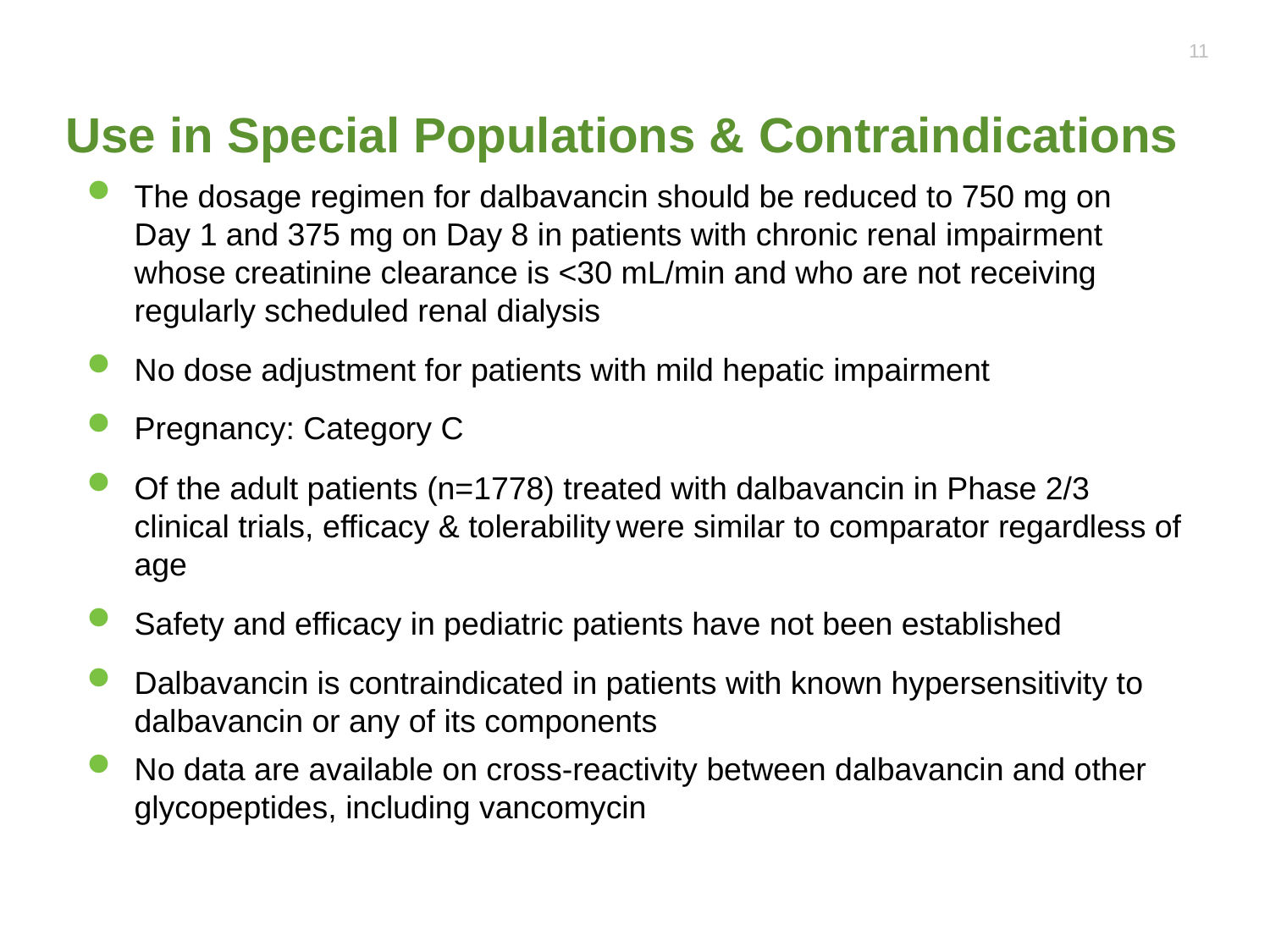

# Use in Special Populations & Contraindications
11
The dosage regimen for dalbavancin should be reduced to 750 mg on Day 1 and 375 mg on Day 8 in patients with chronic renal impairment whose creatinine clearance is <30 mL/min and who are not receiving regularly scheduled renal dialysis
No dose adjustment for patients with mild hepatic impairment
Pregnancy: Category C
Of the adult patients (n=1778) treated with dalbavancin in Phase 2/3 clinical trials, efficacy & tolerability were similar to comparator regardless of age
Safety and efficacy in pediatric patients have not been established
Dalbavancin is contraindicated in patients with known hypersensitivity to dalbavancin or any of its components
No data are available on cross-reactivity between dalbavancin and other glycopeptides, including vancomycin